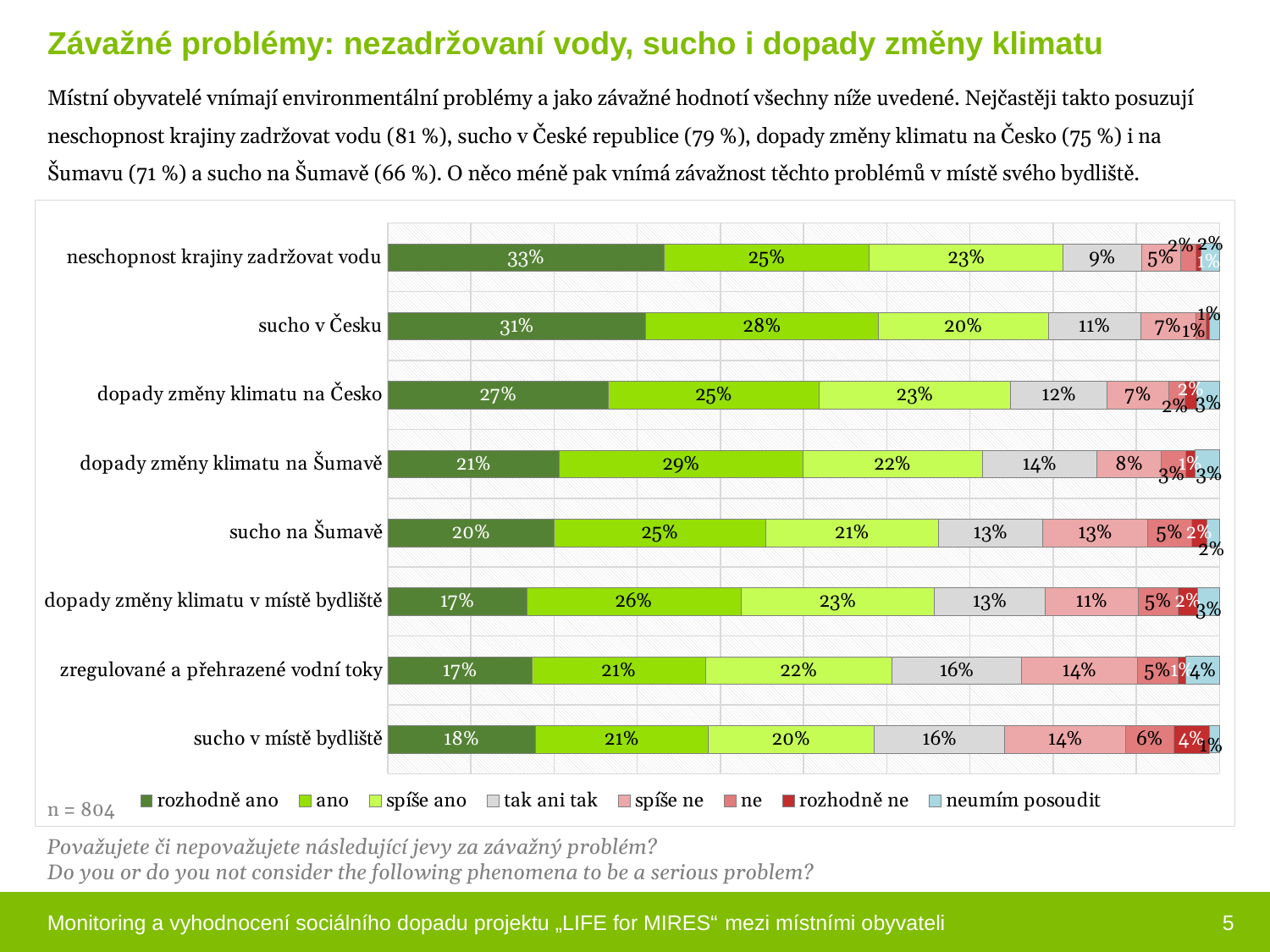

Závažné problémy: nezadržovaní vody, sucho i dopady změny klimatu
Místní obyvatelé vnímají environmentální problémy a jako závažné hodnotí všechny níže uvedené. Nejčastěji takto posuzují neschopnost krajiny zadržovat vodu (81 %), sucho v České republice (79 %), dopady změny klimatu na Česko (75 %) i na Šumavu (71 %) a sucho na Šumavě (66 %). O něco méně pak vnímá závažnost těchto problémů v místě svého bydliště.

### Chart

| Category | rozhodně ano | ano | spíše ano | tak ani tak | spíše ne | ne | rozhodně ne | neumím posoudit |
|---|---|---|---|---|---|---|---|---|
| neschopnost krajiny zadržovat vodu | 0.332 | 0.247 | 0.233 | 0.094 | 0.047 | 0.018 | 0.007 | 0.022 |
| sucho v Česku | 0.31 | 0.28 | 0.204 | 0.111 | 0.066 | 0.013 | 0.004 | 0.012 |
| dopady změny klimatu na Česko | 0.265 | 0.253 | 0.23 | 0.116 | 0.074 | 0.019 | 0.015 | 0.027 |
| dopady změny klimatu na Šumavě | 0.206 | 0.292 | 0.215 | 0.138 | 0.077 | 0.029 | 0.012 | 0.029 |
| sucho na Šumavě | 0.2 | 0.254 | 0.208 | 0.125 | 0.127 | 0.052 | 0.019 | 0.015 |
| dopady změny klimatu v místě bydliště | 0.167 | 0.258 | 0.233 | 0.133 | 0.112 | 0.048 | 0.024 | 0.026 |
| zregulované a přehrazené vodní toky | 0.173 | 0.209 | 0.224 | 0.156 | 0.139 | 0.049 | 0.01 | 0.04 |
| sucho v místě bydliště | 0.177 | 0.208 | 0.199 | 0.157 | 0.145 | 0.058 | 0.043 | 0.012 |
n = 804
Považujete či nepovažujete následující jevy za závažný problém?
Do you or do you not consider the following phenomena to be a serious problem?
Monitoring a vyhodnocení sociálního dopadu projektu „LIFE for MIRES“ mezi místními obyvateli
5